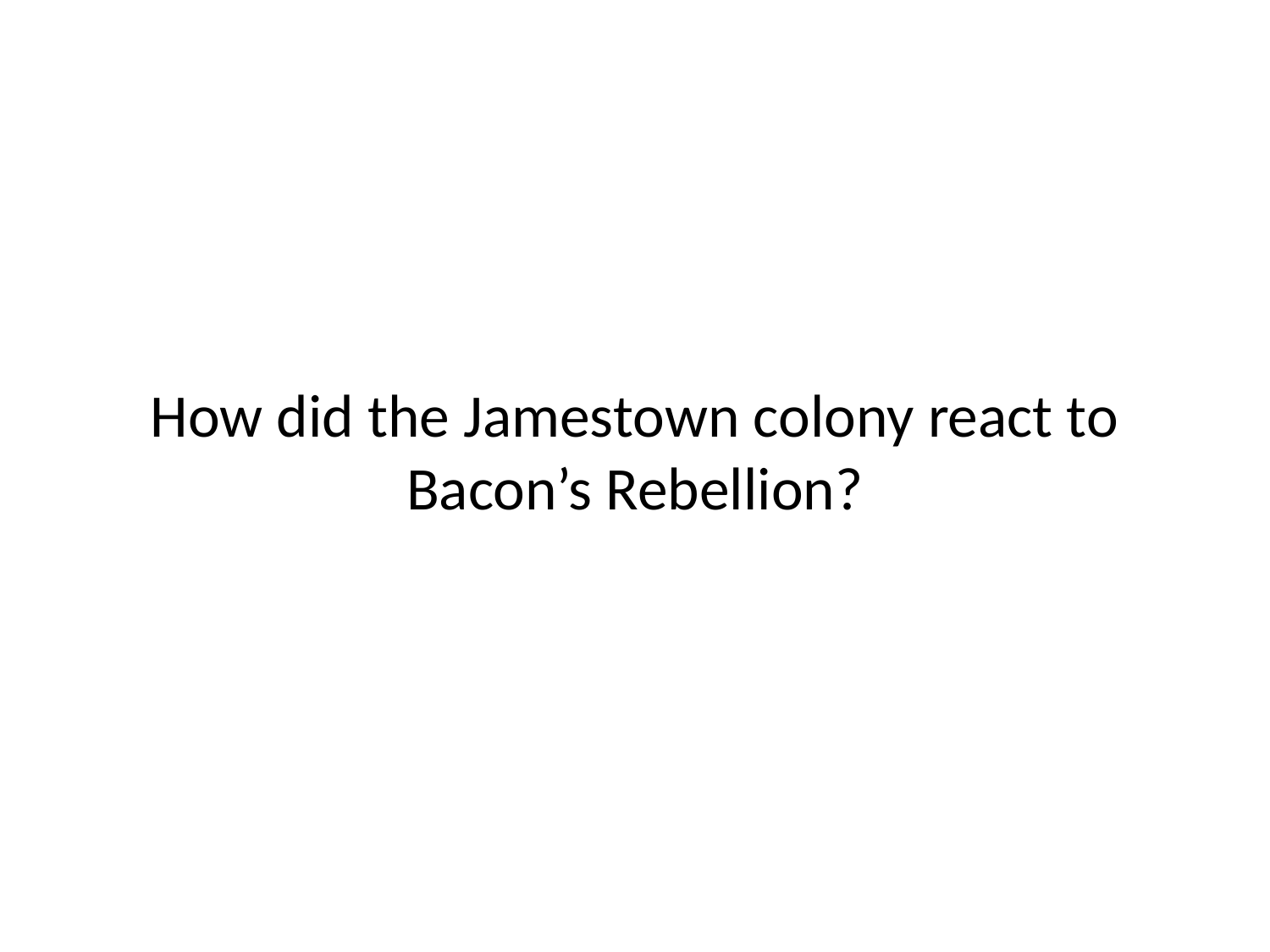

# How did the Jamestown colony react to Bacon’s Rebellion?